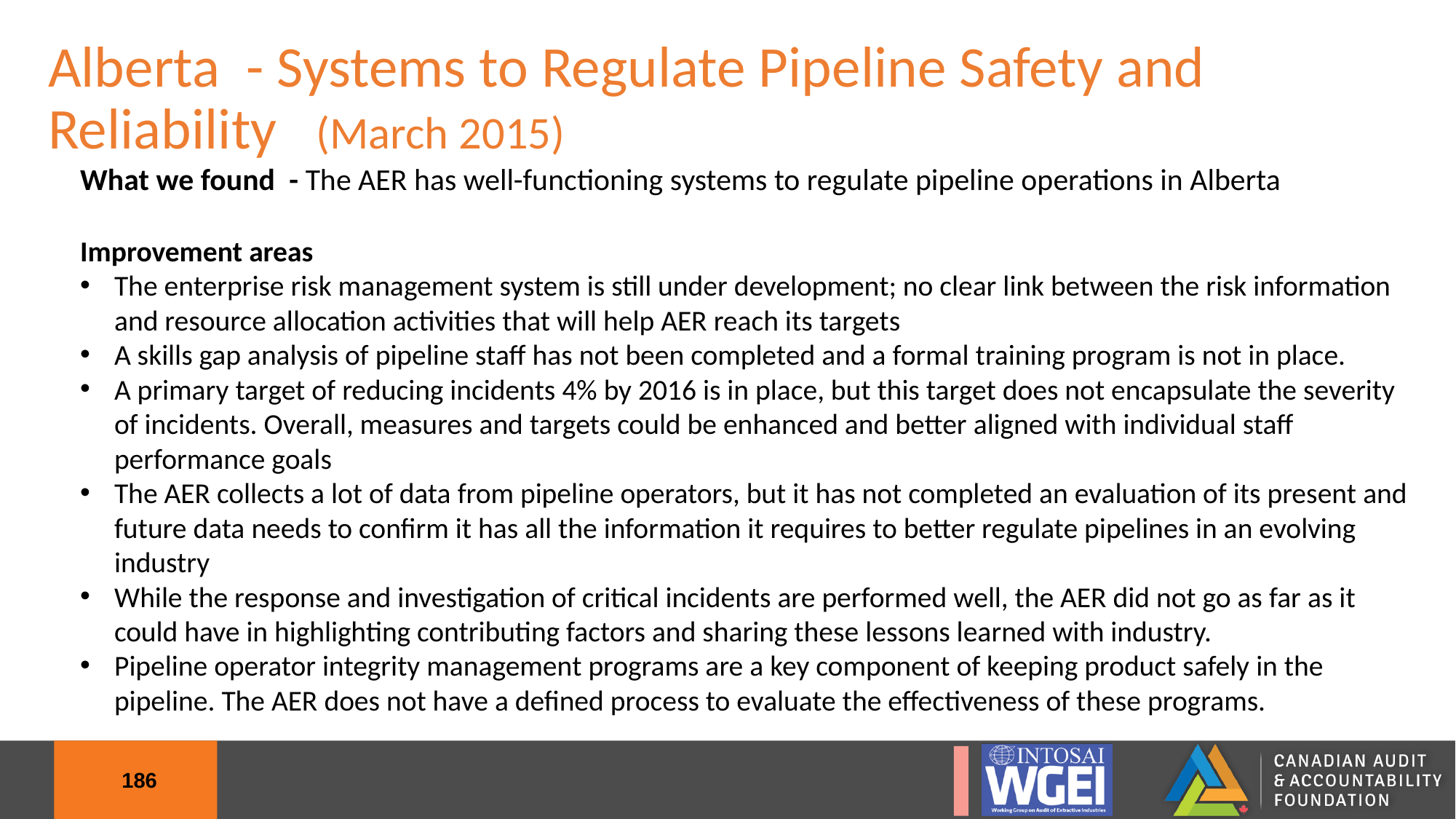

Alberta  - Systems to Regulate Pipeline Safety and Reliability   (March 2015)
What we found  - The AER has well-functioning systems to regulate pipeline operations in Alberta

Improvement areas
The enterprise risk management system is still under development; no clear link between the risk information and resource allocation activities that will help AER reach its targets
A skills gap analysis of pipeline staff has not been completed and a formal training program is not in place.
A primary target of reducing incidents 4% by 2016 is in place, but this target does not encapsulate the severity of incidents. Overall, measures and targets could be enhanced and better aligned with individual staff performance goals
The AER collects a lot of data from pipeline operators, but it has not completed an evaluation of its present and future data needs to confirm it has all the information it requires to better regulate pipelines in an evolving industry
While the response and investigation of critical incidents are performed well, the AER did not go as far as it could have in highlighting contributing factors and sharing these lessons learned with industry.
Pipeline operator integrity management programs are a key component of keeping product safely in the pipeline. The AER does not have a defined process to evaluate the effectiveness of these programs.